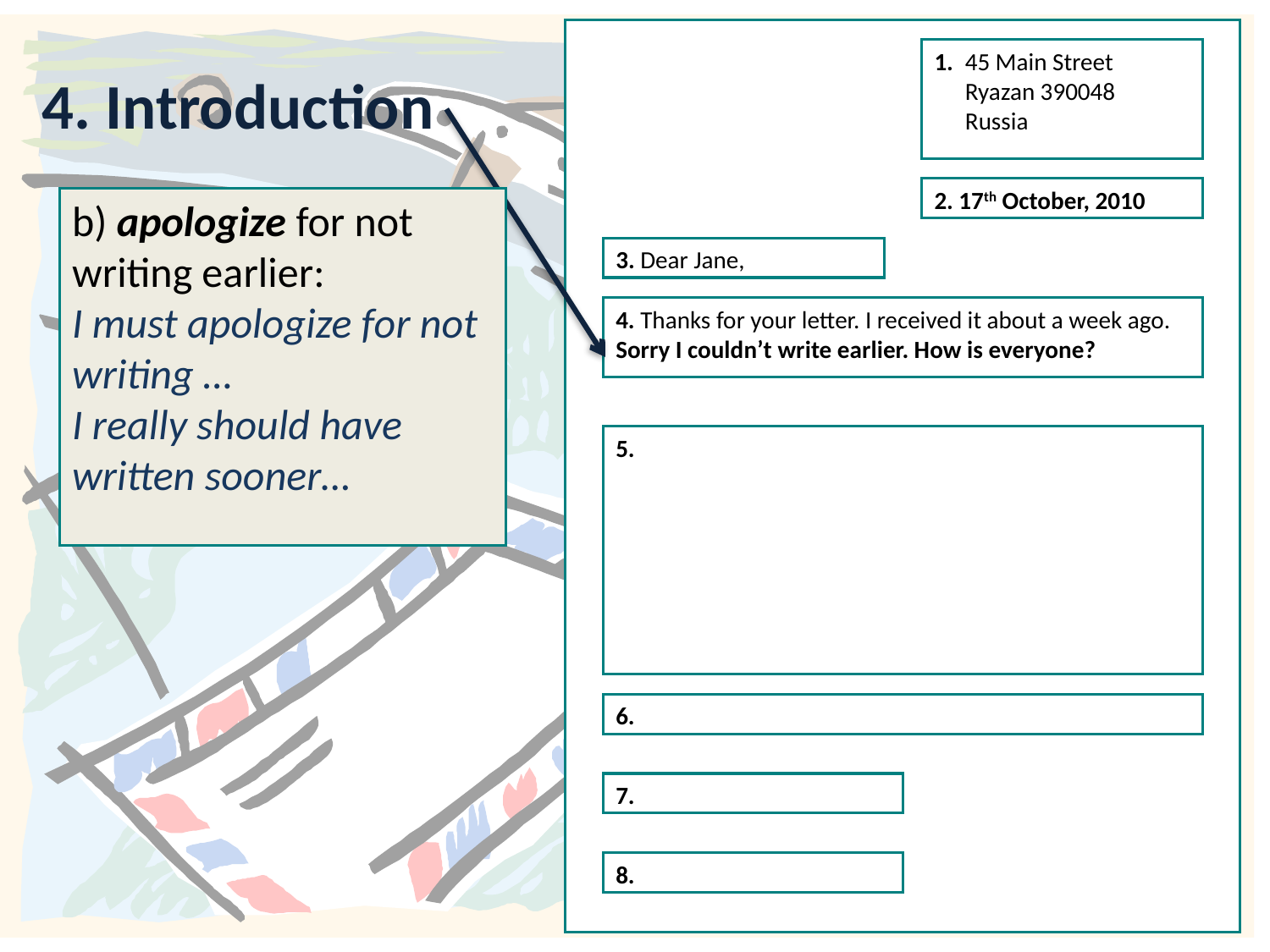

1.
2. 17th October, 2010
3. Dear Jane,

4. Thanks for your letter. I received it about a week ago. Sorry I couldn’t write earlier. How is everyone?

5.
6.
7.
8.
45 Main Street
Ryazan 390048
Russia
4. Introduction
b) apologize for not writing earlier:
I must apologize for not writing …
I really should have written sooner…